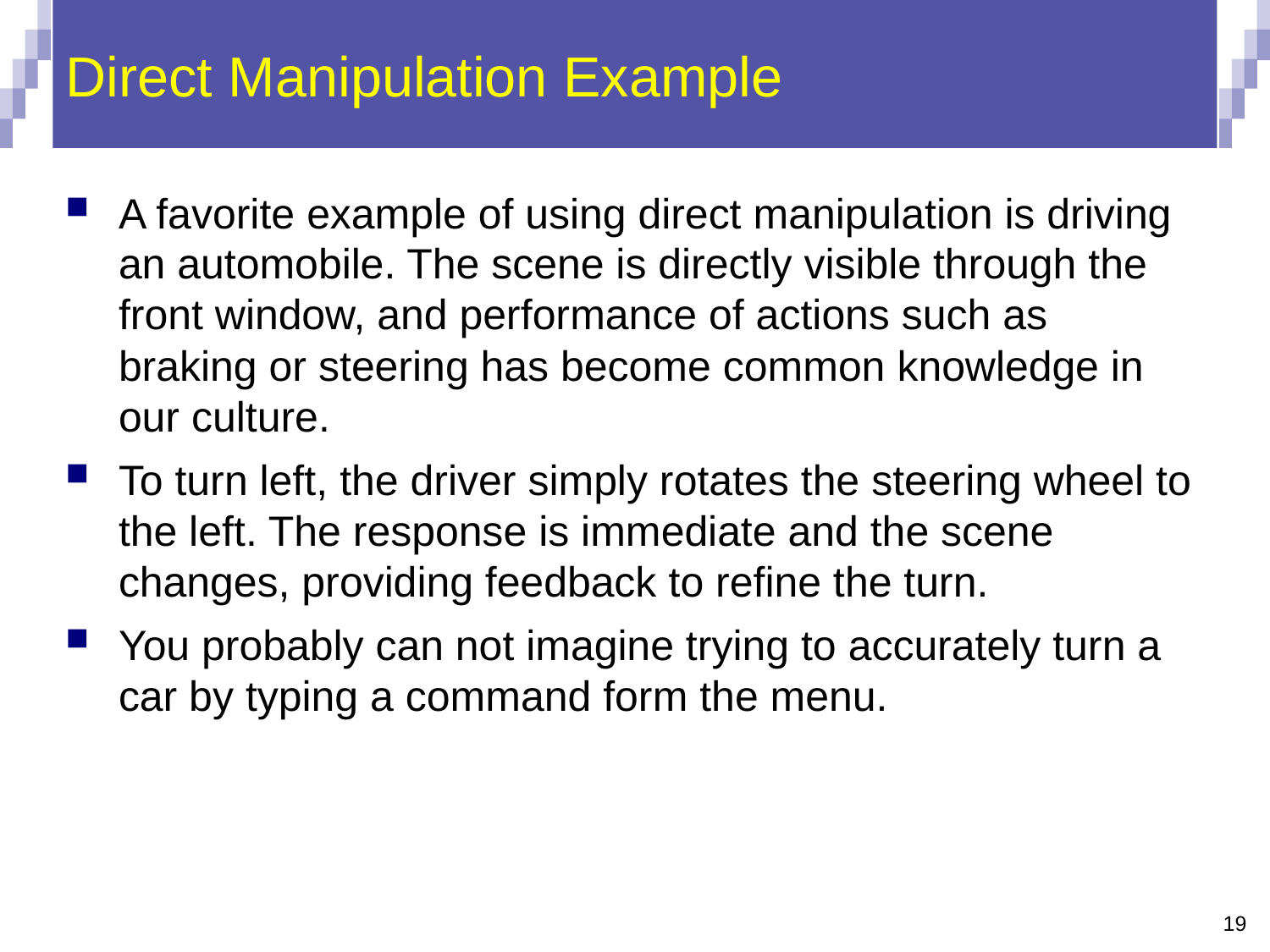

# Direct Manipulation Example
A favorite example of using direct manipulation is driving an automobile. The scene is directly visible through the front window, and performance of actions such as braking or steering has become common knowledge in our culture.
To turn left, the driver simply rotates the steering wheel to the left. The response is immediate and the scene changes, providing feedback to refine the turn.
You probably can not imagine trying to accurately turn a car by typing a command form the menu.
19